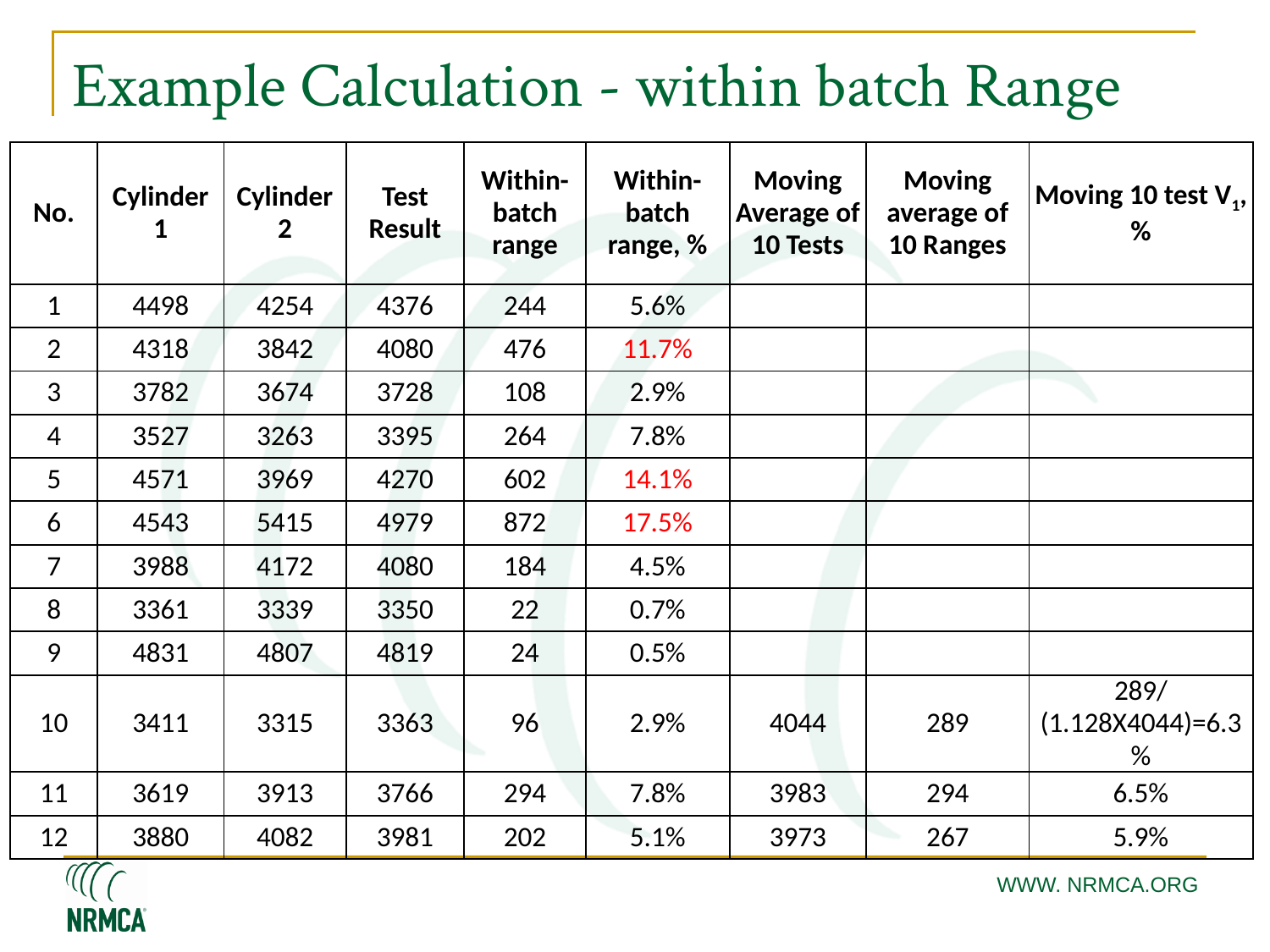

# Example Calculation - within batch Range
| No. | Cylinder 1 | Cylinder 2 | Test Result | Within-batch range | Within-batch range, % | Moving Average of 10 Tests | Moving average of 10 Ranges | Moving 10 test V1, % |
| --- | --- | --- | --- | --- | --- | --- | --- | --- |
| 1 | 4498 | 4254 | 4376 | 244 | 5.6% |  |  |  |
| 2 | 4318 | 3842 | 4080 | 476 | 11.7% |  |  |  |
| 3 | 3782 | 3674 | 3728 | 108 | 2.9% |  |  |  |
| 4 | 3527 | 3263 | 3395 | 264 | 7.8% |  |  |  |
| 5 | 4571 | 3969 | 4270 | 602 | 14.1% |  |  |  |
| 6 | 4543 | 5415 | 4979 | 872 | 17.5% |  |  |  |
| 7 | 3988 | 4172 | 4080 | 184 | 4.5% |  |  |  |
| 8 | 3361 | 3339 | 3350 | 22 | 0.7% |  |  |  |
| 9 | 4831 | 4807 | 4819 | 24 | 0.5% |  |  |  |
| 10 | 3411 | 3315 | 3363 | 96 | 2.9% | 4044 | 289 | 289/(1.128X4044)=6.3% |
| 11 | 3619 | 3913 | 3766 | 294 | 7.8% | 3983 | 294 | 6.5% |
| 12 | 3880 | 4082 | 3981 | 202 | 5.1% | 3973 | 267 | 5.9% |